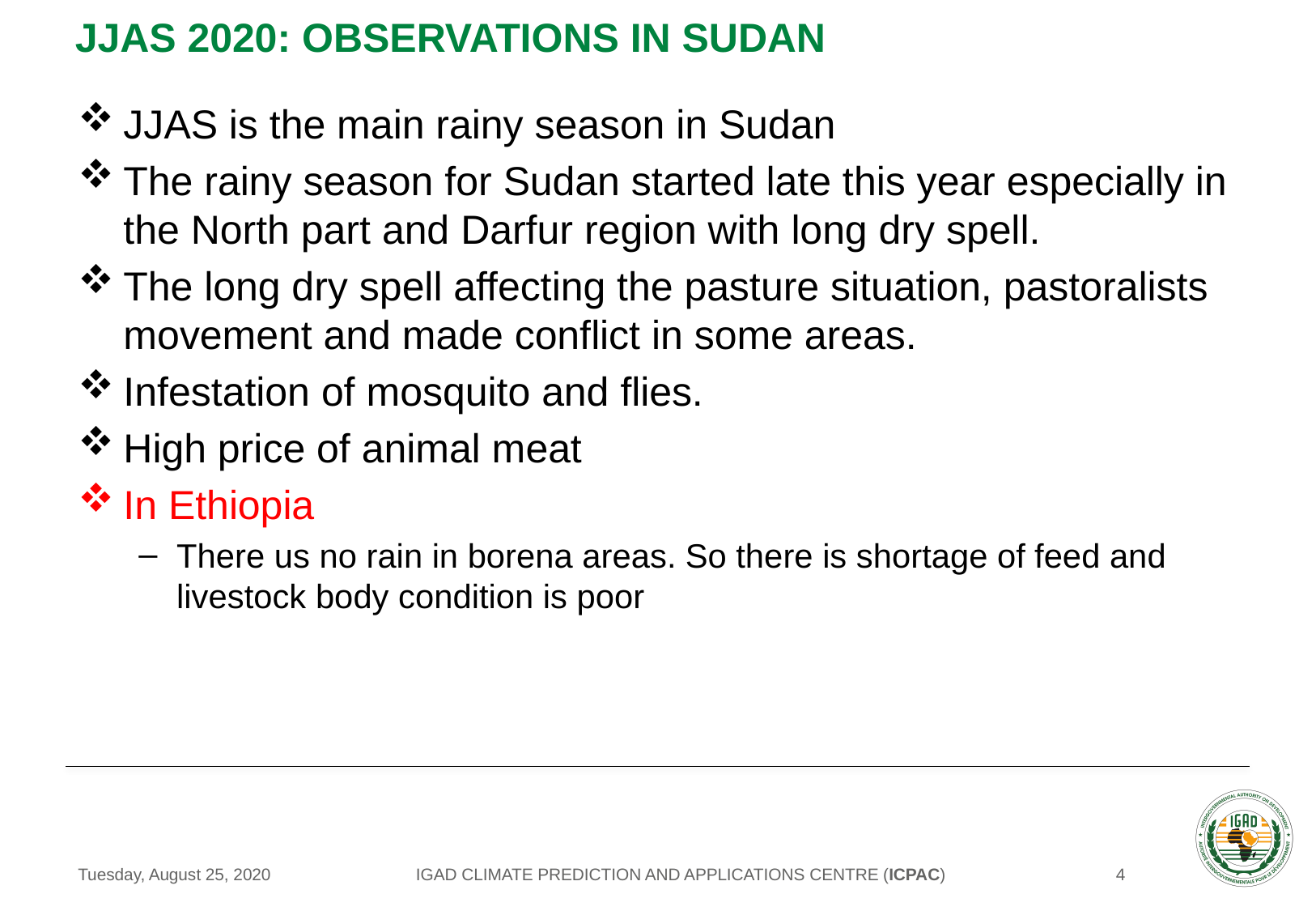

# JJAS 2020: observations in sudan
JJAS is the main rainy season in Sudan
The rainy season for Sudan started late this year especially in the North part and Darfur region with long dry spell.
The long dry spell affecting the pasture situation, pastoralists movement and made conflict in some areas.
Infestation of mosquito and flies.
High price of animal meat
In Ethiopia
There us no rain in borena areas. So there is shortage of feed and livestock body condition is poor

IGAD CLIMATE PREDICTION AND APPLICATIONS CENTRE (ICPAC)
Tuesday, August 25, 2020
4